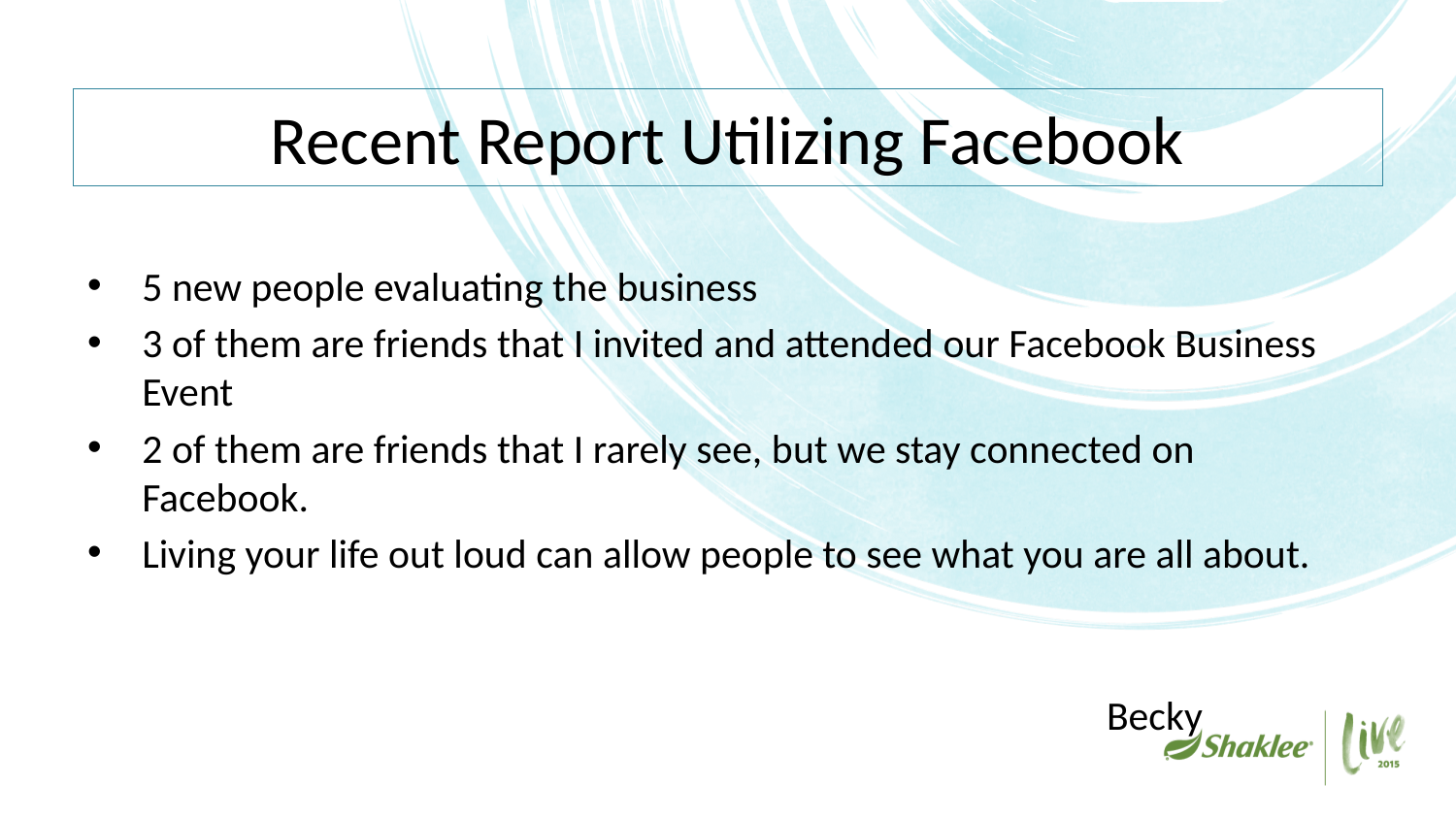

# Recent Report Utilizing Facebook
5 new people evaluating the business
3 of them are friends that I invited and attended our Facebook Business Event
2 of them are friends that I rarely see, but we stay connected on Facebook.
Living your life out loud can allow people to see what you are all about.

															Becky